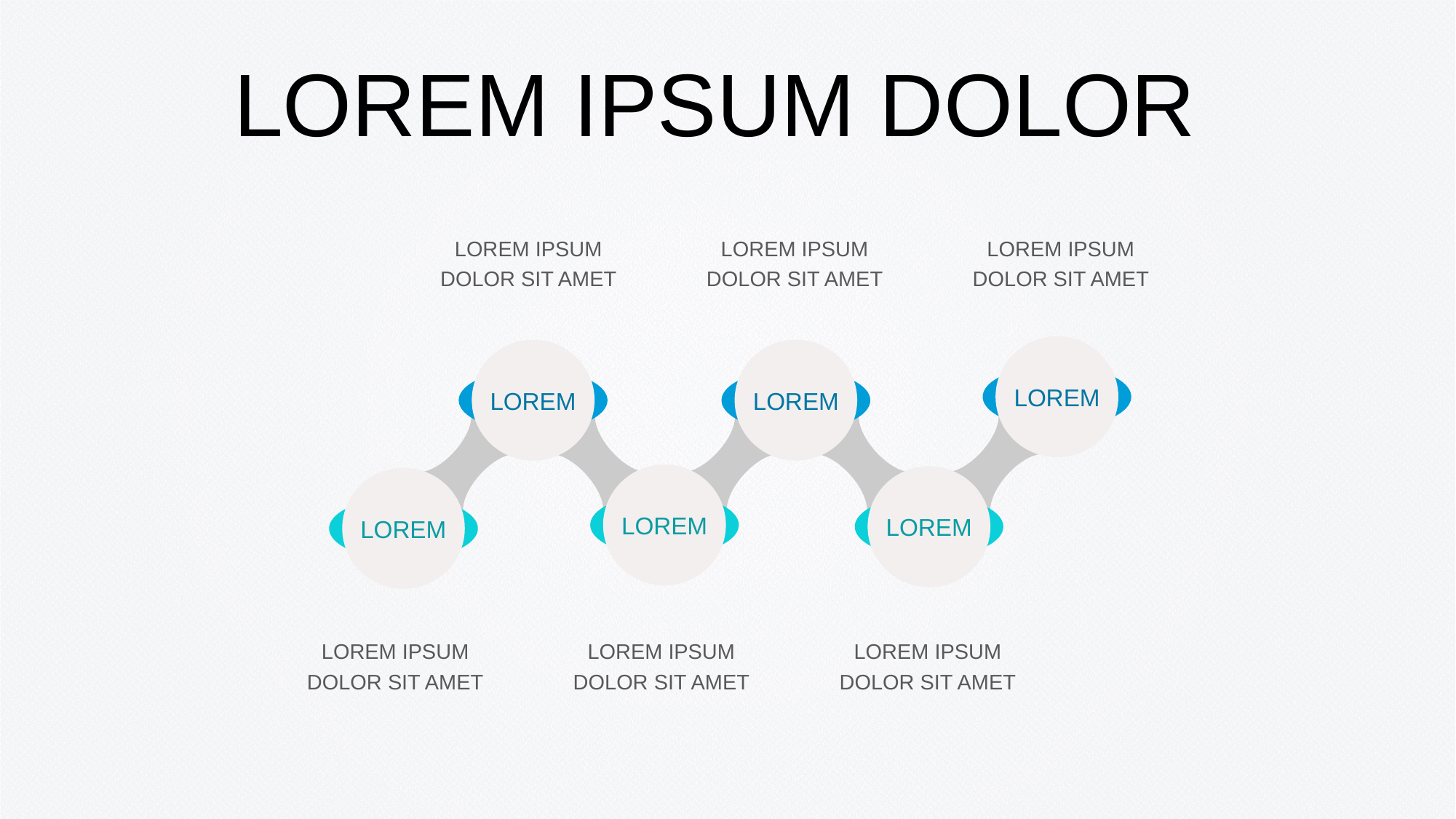

# LOREM IPSUM DOLOR
LOREM IPSUM DOLOR SIT AMET
LOREM IPSUM DOLOR SIT AMET
LOREM IPSUM DOLOR SIT AMET
LOREM
LOREM
LOREM

LOREM
LOREM
LOREM

LOREM IPSUM DOLOR SIT AMET
LOREM IPSUM DOLOR SIT AMET
LOREM IPSUM DOLOR SIT AMET